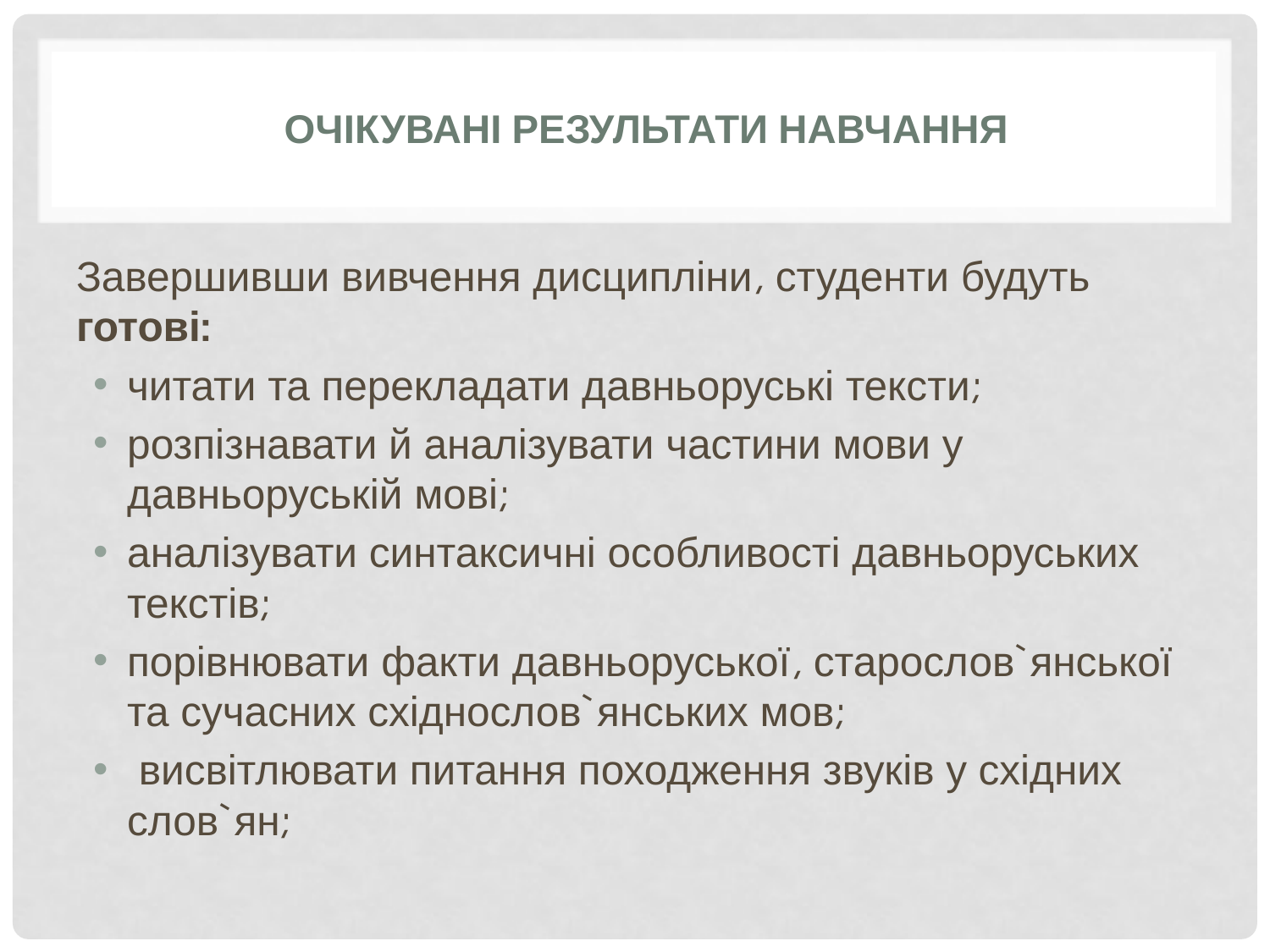

# Очікувані результати навчання
Завершивши вивчення дисципліни, студенти будуть готові:
читати та перекладати давньоруські тексти;
розпізнавати й аналізувати частини мови у давньоруській мові;
аналізувати синтаксичні особливості давньоруських текстів;
порівнювати факти давньоруської, старослов`янської та сучасних східнослов`янських мов;
 висвітлювати питання походження звуків у східних слов`ян;